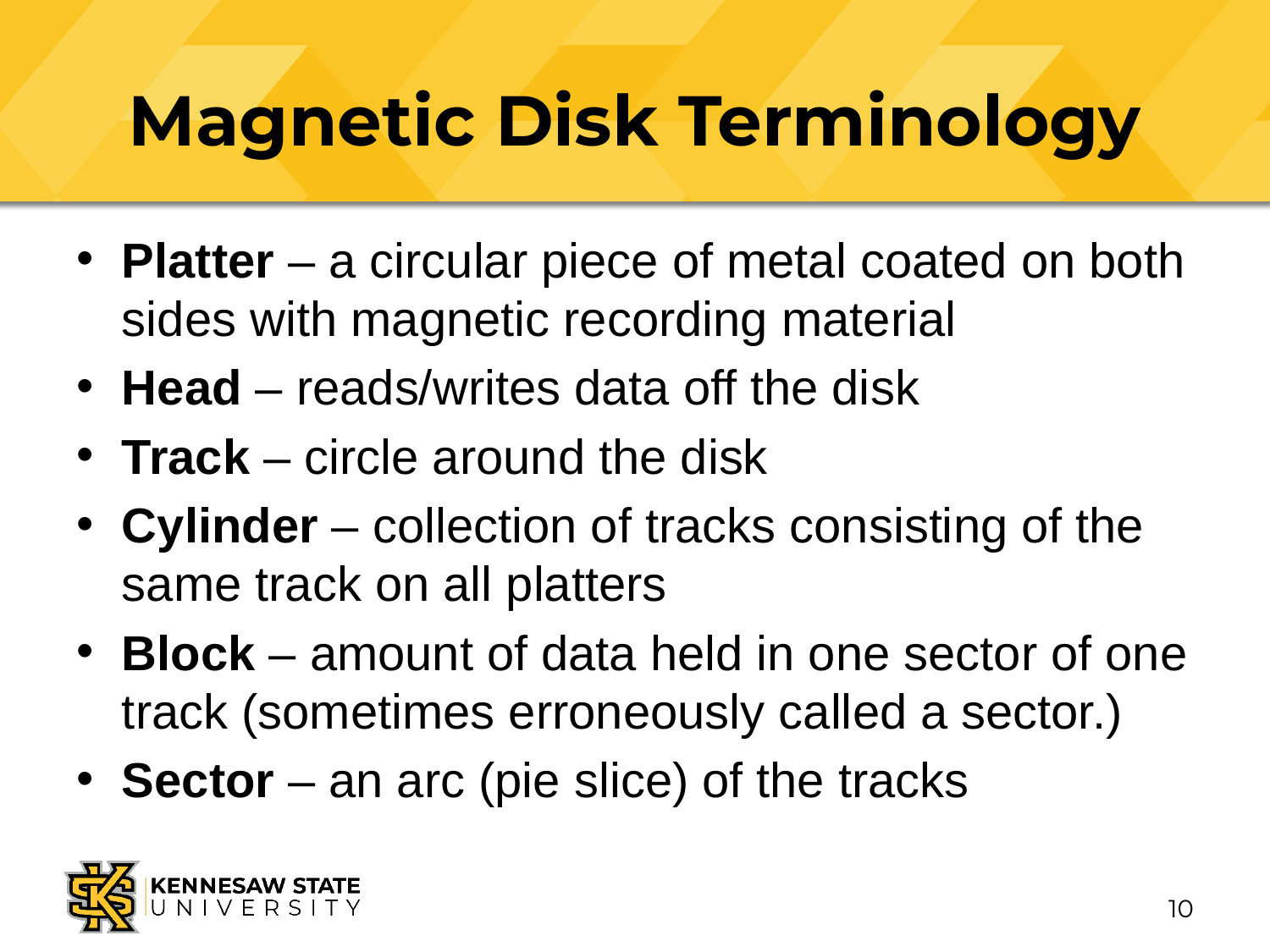

# Magnetic Disk Terminology
Platter – a circular piece of metal coated on both sides with magnetic recording material
Head – reads/writes data off the disk
Track – circle around the disk
Cylinder – collection of tracks consisting of the same track on all platters
Block – amount of data held in one sector of one track (sometimes erroneously called a sector.)
Sector – an arc (pie slice) of the tracks
10